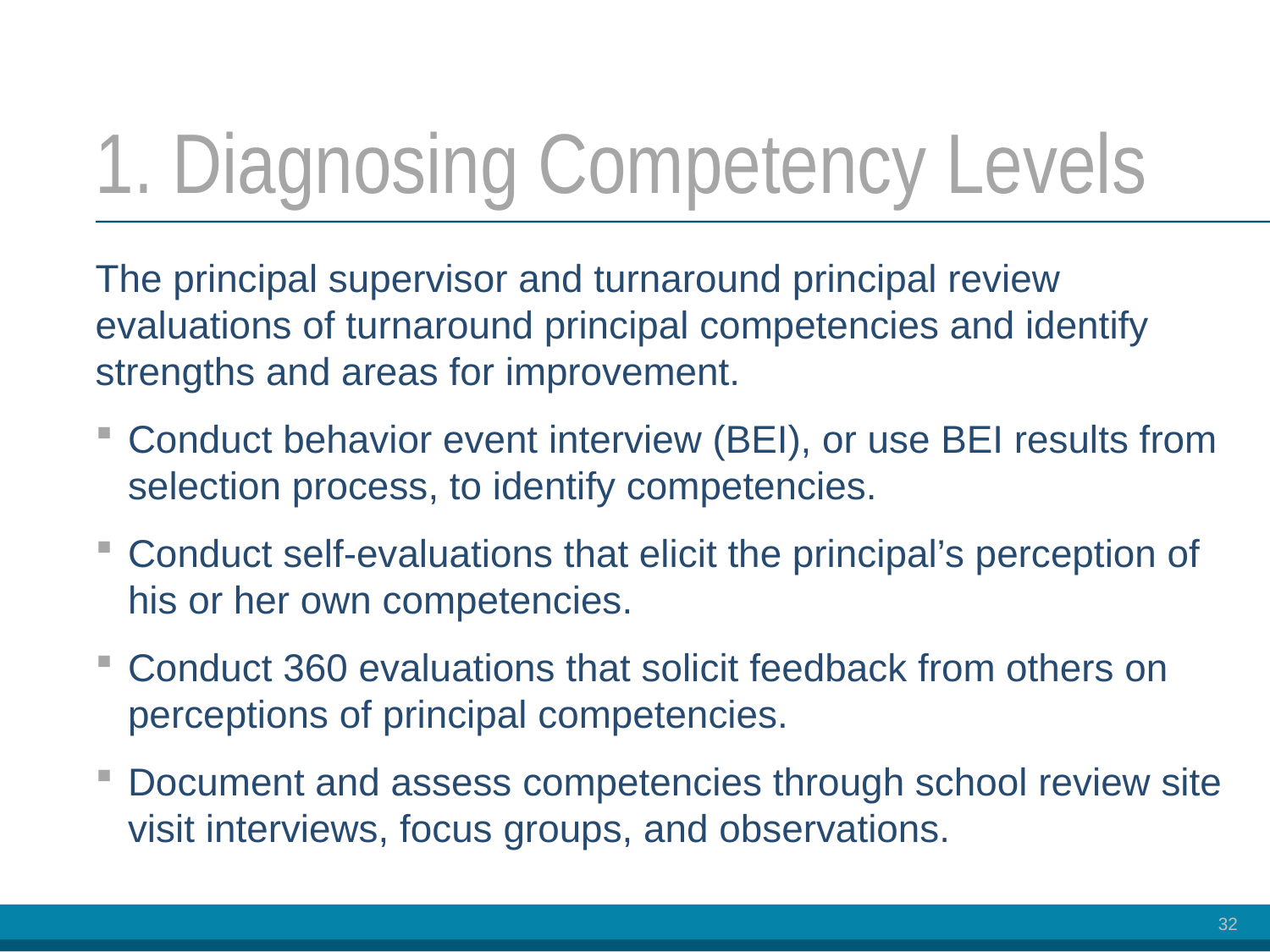

# 1. Diagnosing Competency Levels
The principal supervisor and turnaround principal review evaluations of turnaround principal competencies and identify strengths and areas for improvement.
Conduct behavior event interview (BEI), or use BEI results from selection process, to identify competencies.
Conduct self-evaluations that elicit the principal’s perception of his or her own competencies.
Conduct 360 evaluations that solicit feedback from others on perceptions of principal competencies.
Document and assess competencies through school review site visit interviews, focus groups, and observations.
32